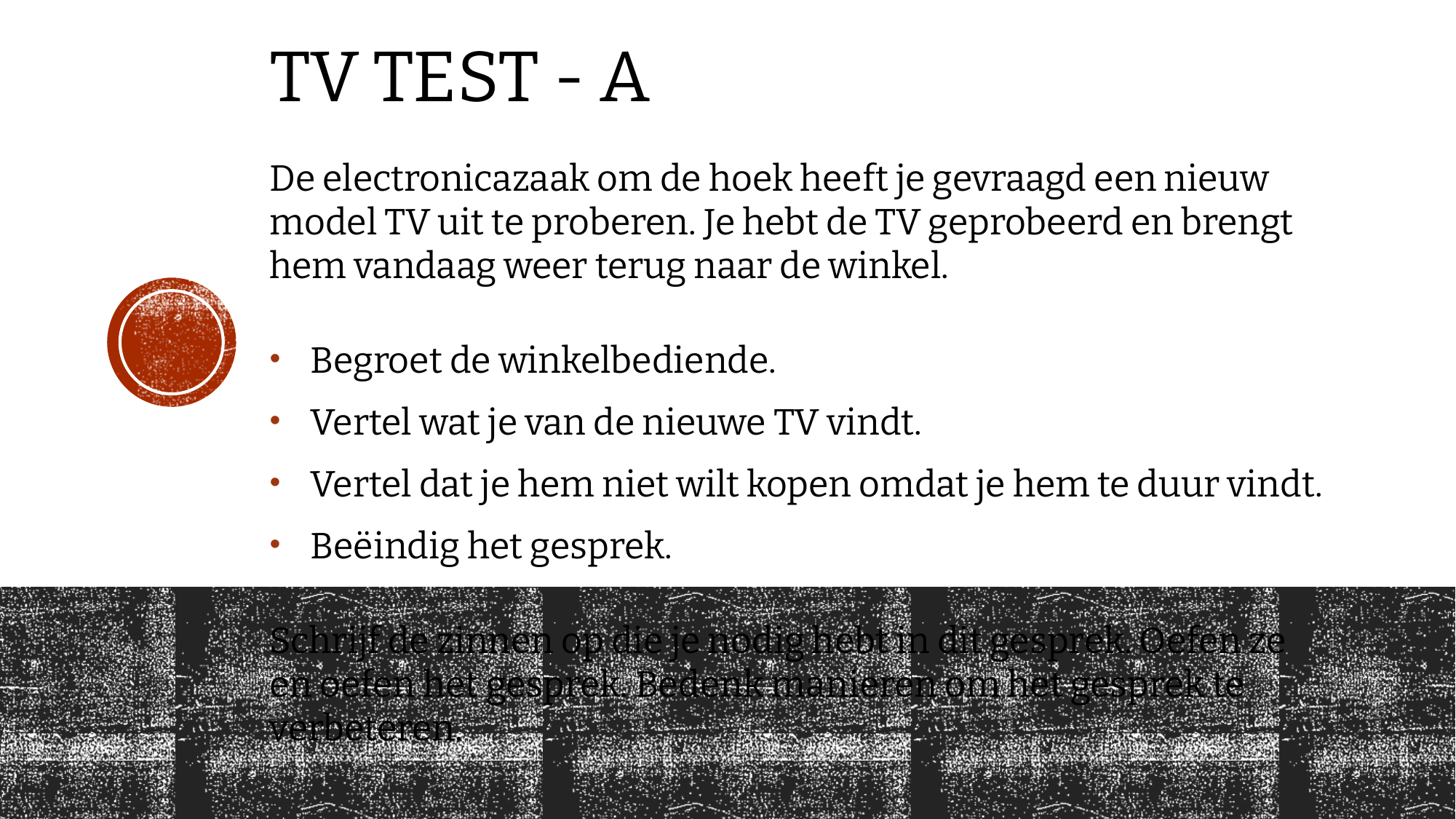

# TV test - a
De electronicazaak om de hoek heeft je gevraagd een nieuw model TV uit te proberen. Je hebt de TV geprobeerd en brengt hem vandaag weer terug naar de winkel.

Begroet de winkelbediende.
Vertel wat je van de nieuwe TV vindt.
Vertel dat je hem niet wilt kopen omdat je hem te duur vindt.
Beëindig het gesprek.

Schrijf de zinnen op die je nodig hebt in dit gesprek. Oefen ze en oefen het gesprek. Bedenk manieren om het gesprek te verbeteren.